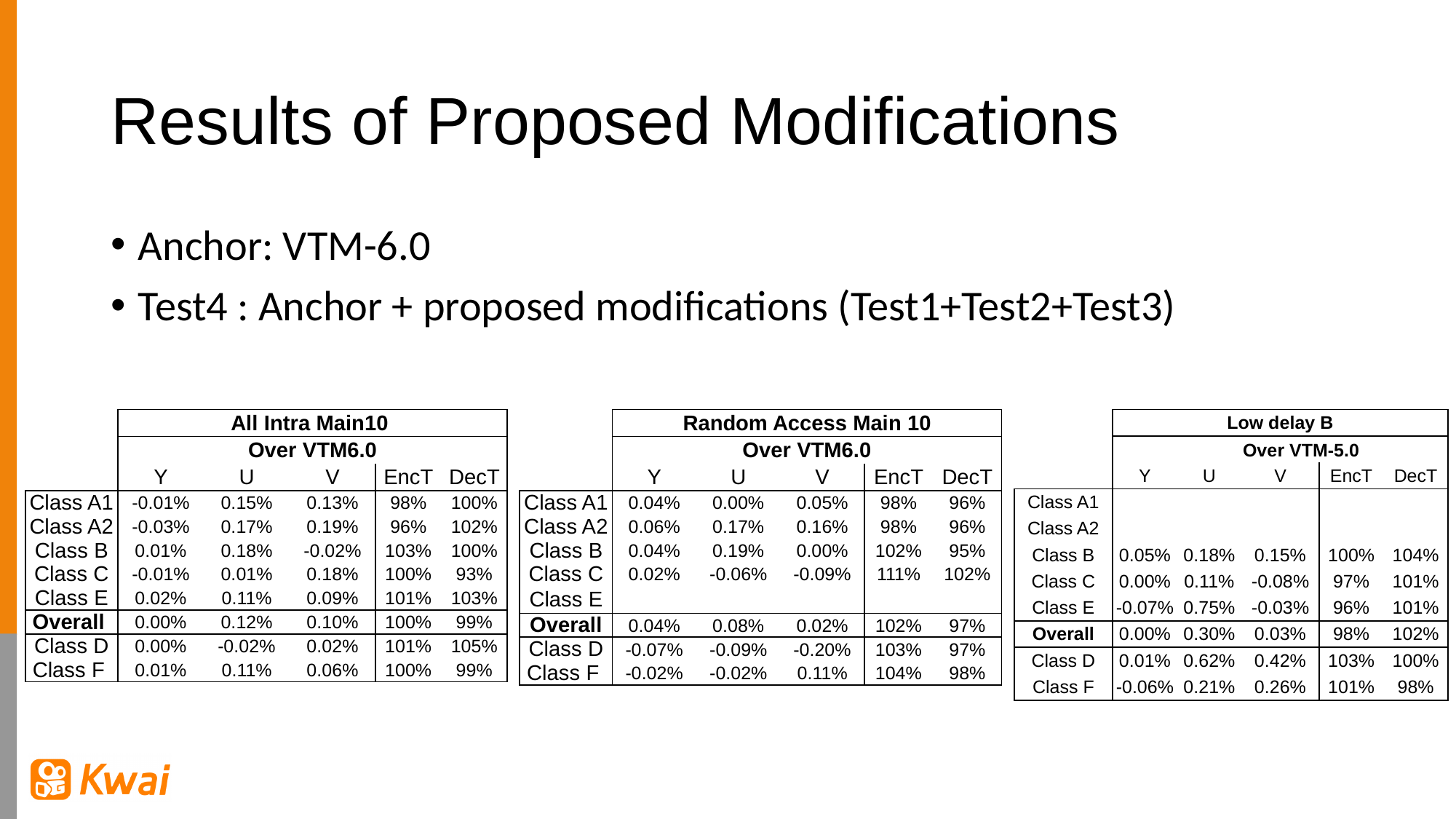

# Results of Proposed Modifications
Anchor: VTM-6.0
Test4 : Anchor + proposed modifications (Test1+Test2+Test3)

|  | All Intra Main10 |  |  |  |  |
| --- | --- | --- | --- | --- | --- |
|  | Over VTM6.0 |  |  |  |  |
|  | Y | U | V | EncT | DecT |
| Class A1 | -0.01% | 0.15% | 0.13% | 98% | 100% |
| Class A2 | -0.03% | 0.17% | 0.19% | 96% | 102% |
| Class B | 0.01% | 0.18% | -0.02% | 103% | 100% |
| Class C | -0.01% | 0.01% | 0.18% | 100% | 93% |
| Class E | 0.02% | 0.11% | 0.09% | 101% | 103% |
| Overall | 0.00% | 0.12% | 0.10% | 100% | 99% |
| Class D | 0.00% | -0.02% | 0.02% | 101% | 105% |
| Class F | 0.01% | 0.11% | 0.06% | 100% | 99% |
|  | Random Access Main 10 |  |  |  |  |
| --- | --- | --- | --- | --- | --- |
|  | Over VTM6.0 |  |  |  |  |
|  | Y | U | V | EncT | DecT |
| Class A1 | 0.04% | 0.00% | 0.05% | 98% | 96% |
| Class A2 | 0.06% | 0.17% | 0.16% | 98% | 96% |
| Class B | 0.04% | 0.19% | 0.00% | 102% | 95% |
| Class C | 0.02% | -0.06% | -0.09% | 111% | 102% |
| Class E |  |  |  |  |  |
| Overall | 0.04% | 0.08% | 0.02% | 102% | 97% |
| Class D | -0.07% | -0.09% | -0.20% | 103% | 97% |
| Class F | -0.02% | -0.02% | 0.11% | 104% | 98% |
|  | Low delay B |  |  |  |  |
| --- | --- | --- | --- | --- | --- |
|  | Over VTM-5.0 |  |  |  |  |
|  | Y | U | V | EncT | DecT |
| Class A1 |  |  |  |  |  |
| Class A2 |  |  |  |  |  |
| Class B | 0.05% | 0.18% | 0.15% | 100% | 104% |
| Class C | 0.00% | 0.11% | -0.08% | 97% | 101% |
| Class E | -0.07% | 0.75% | -0.03% | 96% | 101% |
| Overall | 0.00% | 0.30% | 0.03% | 98% | 102% |
| Class D | 0.01% | 0.62% | 0.42% | 103% | 100% |
| Class F | -0.06% | 0.21% | 0.26% | 101% | 98% |